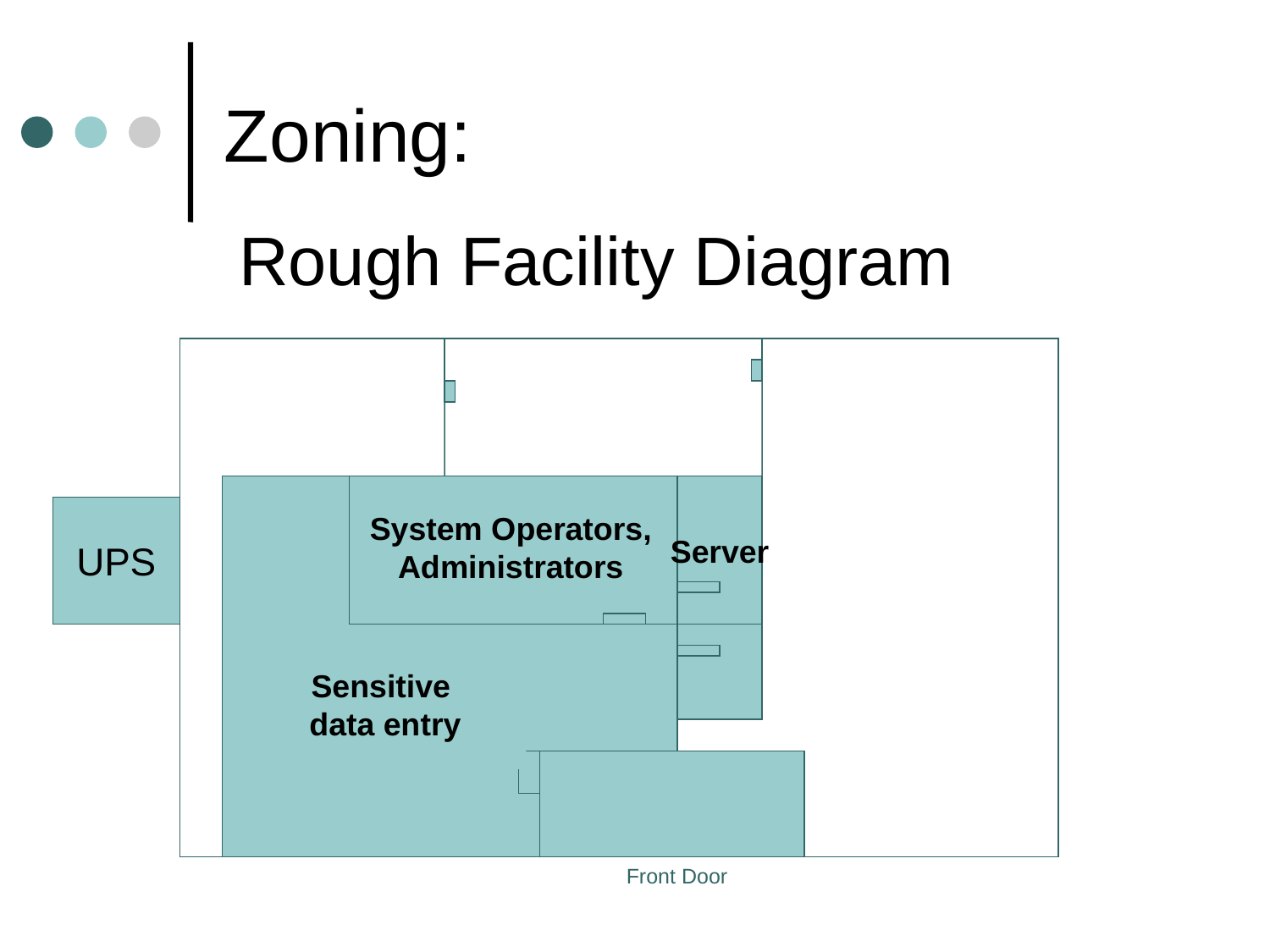

# Zoning:
Rough Facility Diagram

Server
System Operators,
Administrators
UPS

Sensitive
data entry

Front Door